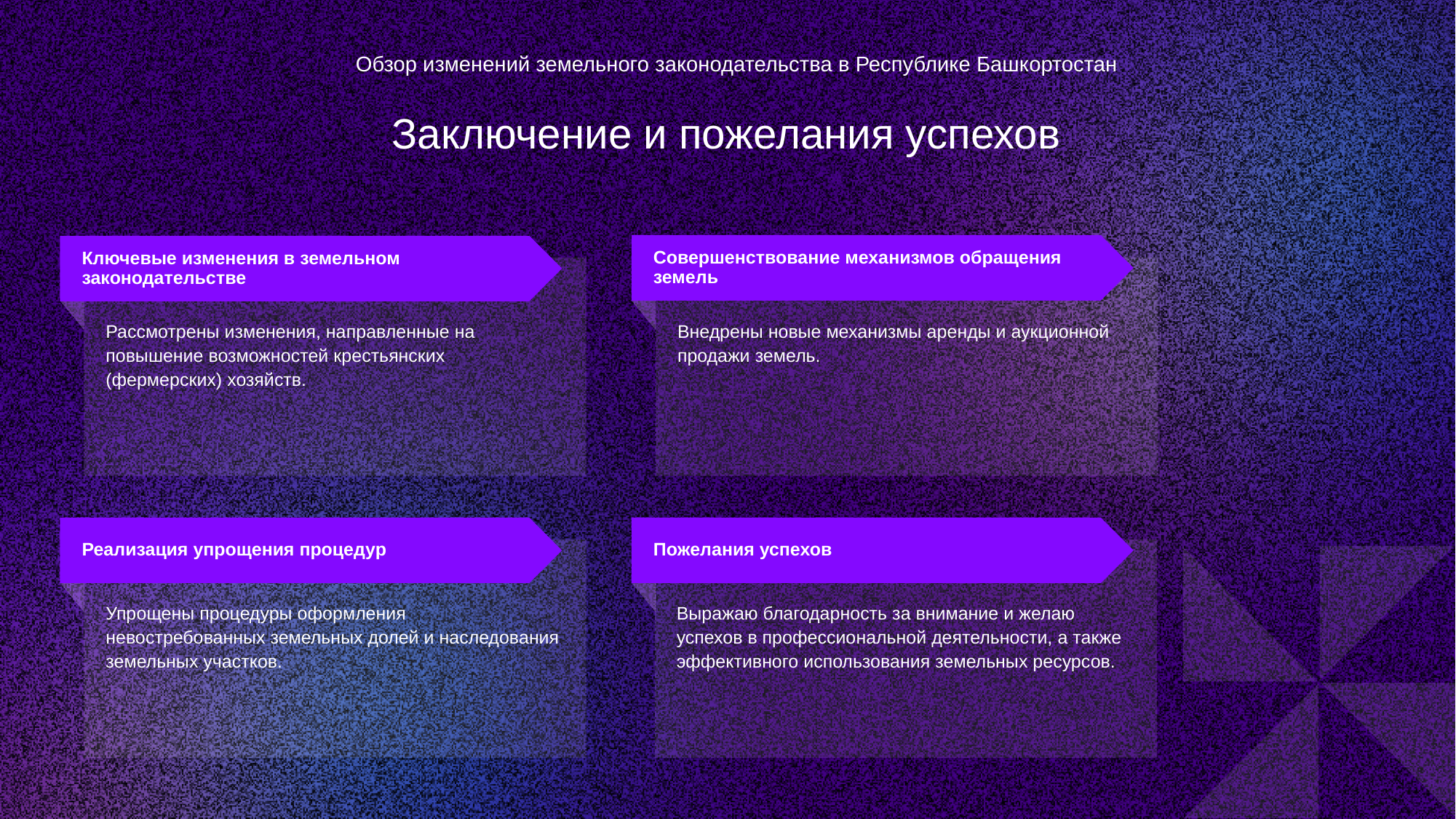

Обзор изменений земельного законодательства в Республике Башкортостан
Заключение и пожелания успехов

Совершенствование механизмов обращения земель
Ключевые изменения в земельном законодательстве

Рассмотрены изменения, направленные на повышение возможностей крестьянских (фермерских) хозяйств.
Внедрены новые механизмы аренды и аукционной продажи земель.

Реализация упрощения процедур
Пожелания успехов

Упрощены процедуры оформления невостребованных земельных долей и наследования земельных участков.
Выражаю благодарность за внимание и желаю успехов в профессиональной деятельности, а также эффективного использования земельных ресурсов.